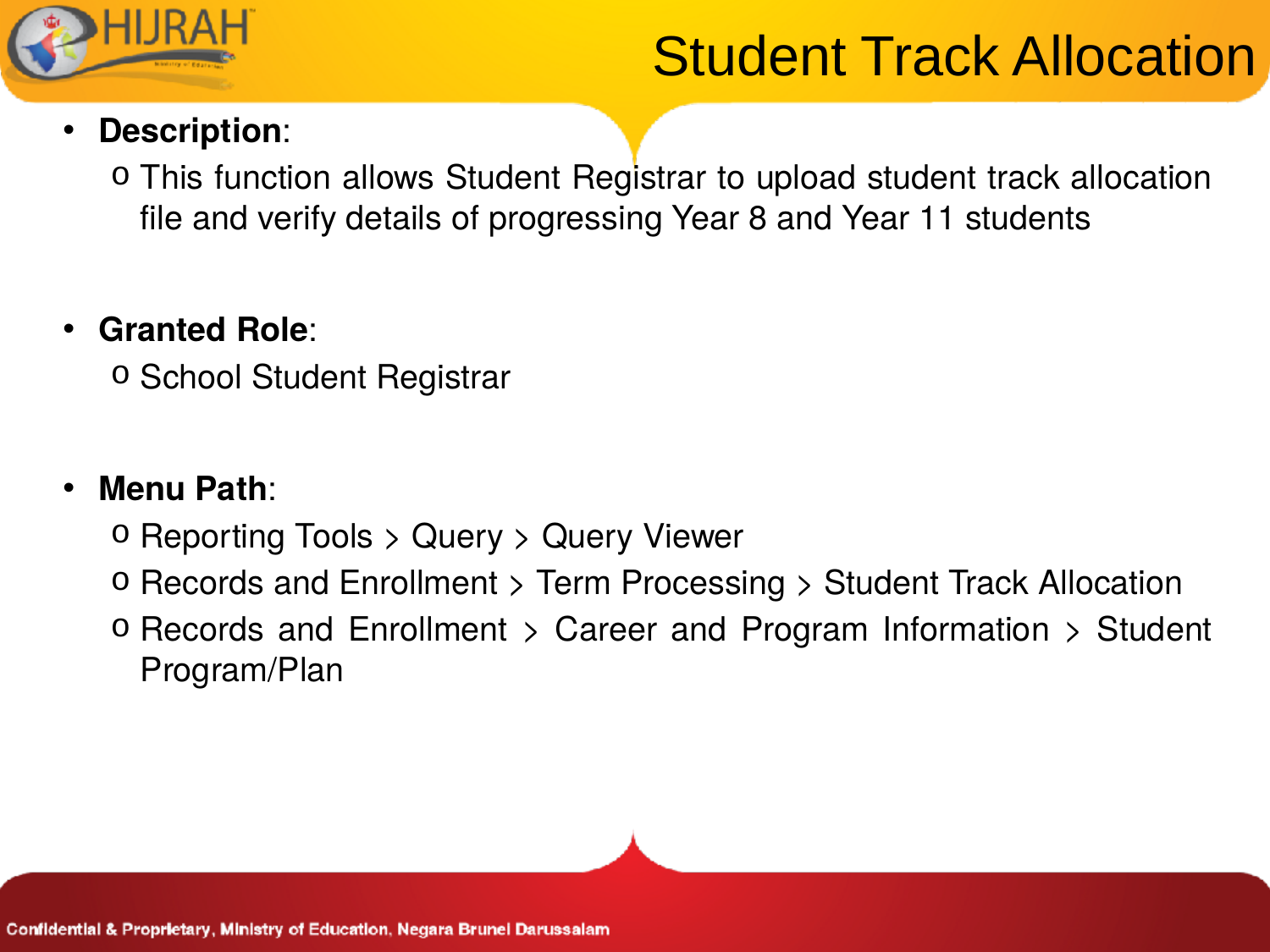

# Student Track Allocation
Description:
This function allows Student Registrar to upload student track allocation file and verify details of progressing Year 8 and Year 11 students

Granted Role:
School Student Registrar

Menu Path:
Reporting Tools > Query > Query Viewer
Records and Enrollment > Term Processing > Student Track Allocation
Records and Enrollment > Career and Program Information > Student Program/Plan